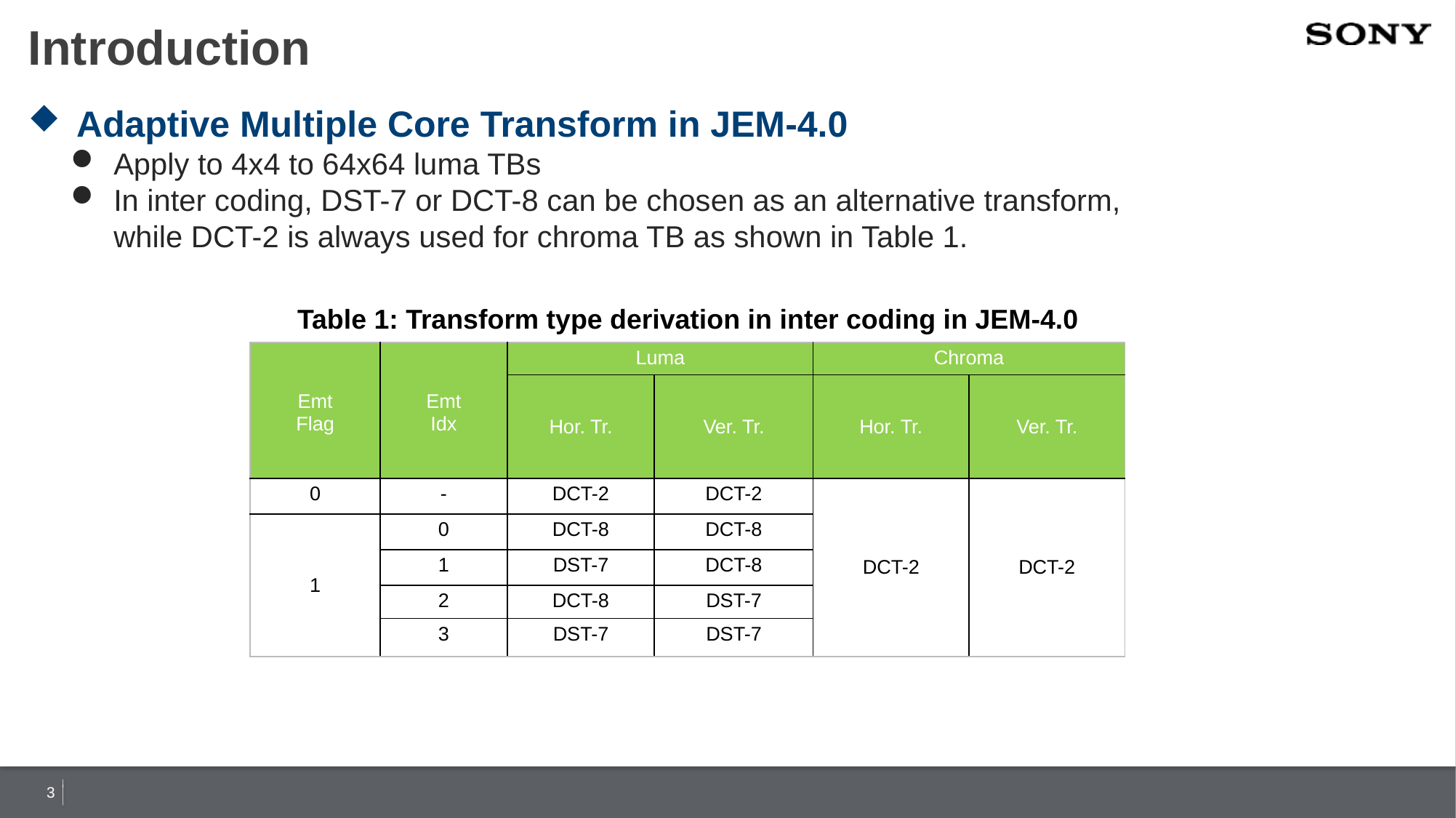

# Introduction
Adaptive Multiple Core Transform in JEM-4.0
Apply to 4x4 to 64x64 luma TBs
In inter coding, DST-7 or DCT-8 can be chosen as an alternative transform,
while DCT-2 is always used for chroma TB as shown in Table 1.

Table 1: Transform type derivation in inter coding in JEM-4.0
| Emt Flag | Emt Idx | Luma |  | Chroma |  |
| --- | --- | --- | --- | --- | --- |
|  |  | Hor. Tr. | Ver. Tr. | Hor. Tr. | Ver. Tr. |
| 0 | - | DCT-2 | DCT-2 | DCT-2 | DCT-2 |
| 1 | 0 | DCT-8 | DCT-8 |  |  |
|  | 1 | DST-7 | DCT-8 |  |  |
|  | 2 | DCT-8 | DST-7 |  |  |
|  | 3 | DST-7 | DST-7 |  |  |
3